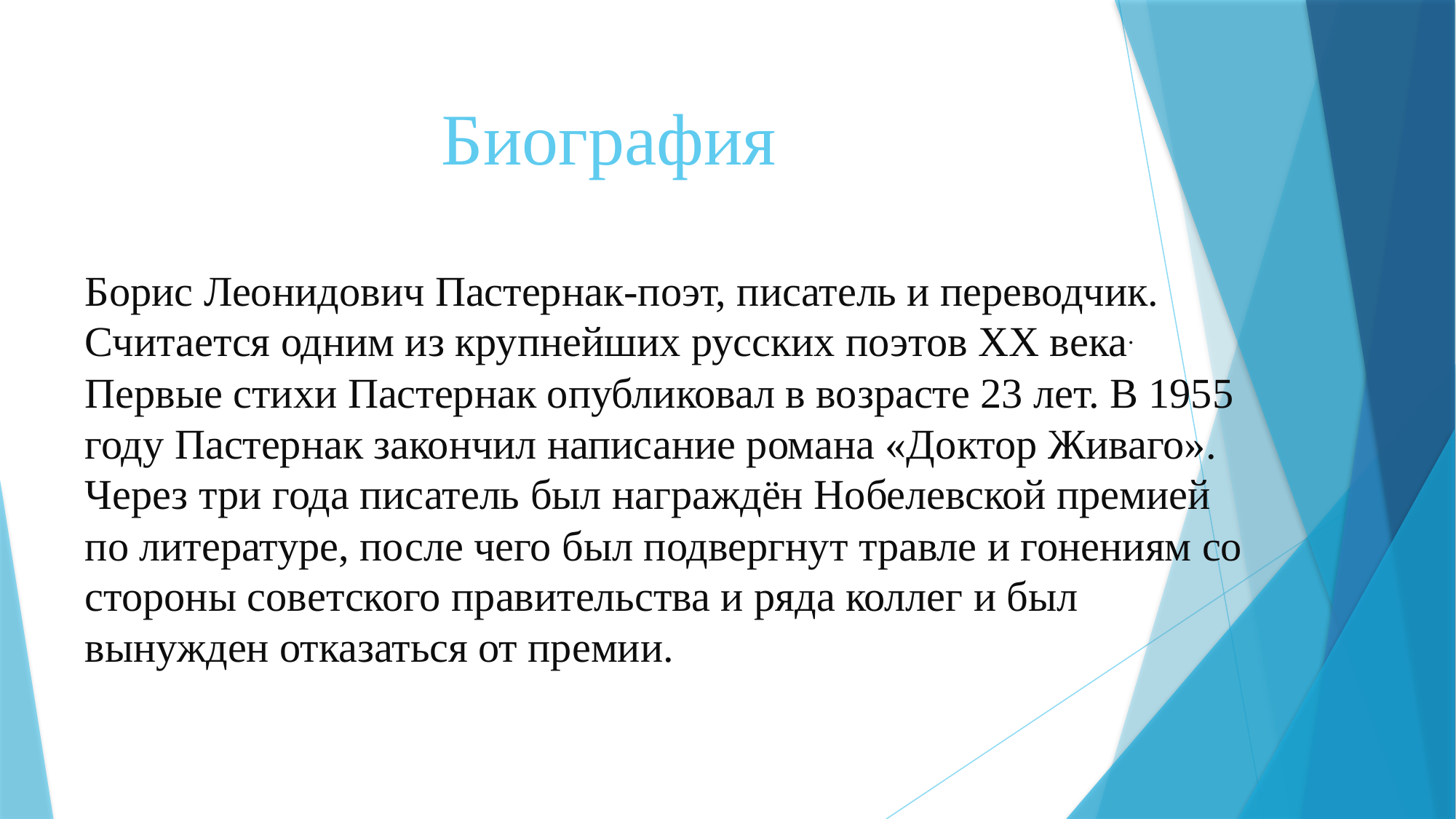

Борис Леонидович Пастернак-поэт, писатель и переводчик. Считается одним из крупнейших русских поэтов XX века.
Первые стихи Пастернак опубликовал в возрасте 23 лет. В 1955 году Пастернак закончил написание романа «Доктор Живаго». Через три года писатель был награждён Нобелевской премией по литературе, после чего был подвергнут травле и гонениям со стороны советского правительства и ряда коллег и был вынужден отказаться от премии.

# Биография